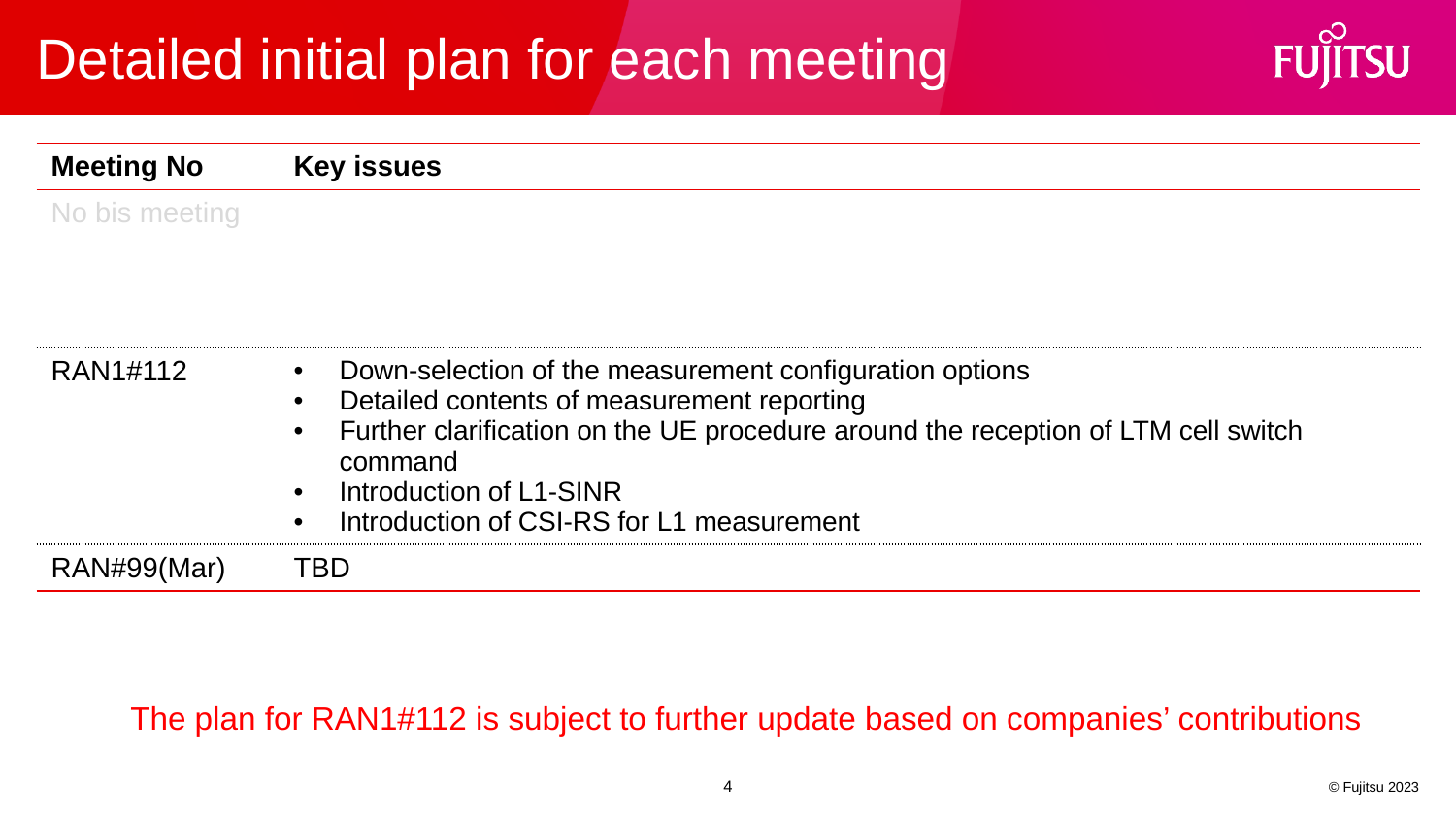

# Detailed initial plan for each meeting
| Meeting No | Key issues |
| --- | --- |
| No bis meeting |  |
| RAN1#112 | Down-selection of the measurement configuration options Detailed contents of measurement reporting Further clarification on the UE procedure around the reception of LTM cell switch command Introduction of L1-SINR Introduction of CSI-RS for L1 measurement |
| RAN#99(Mar) | TBD |
The plan for RAN1#112 is subject to further update based on companies’ contributions
4
© Fujitsu 2023